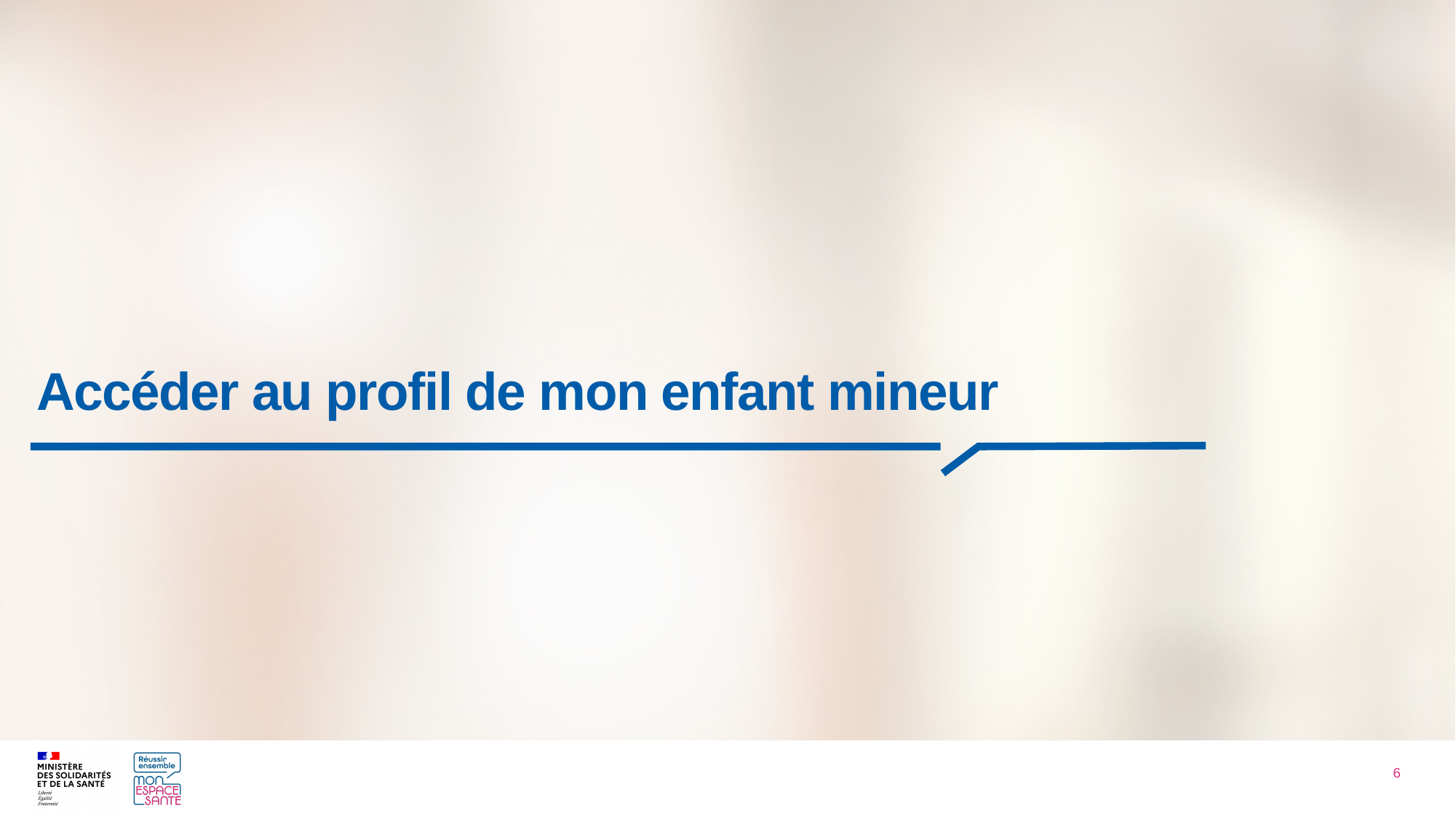

Accéder au profil de mon enfant mineur

6